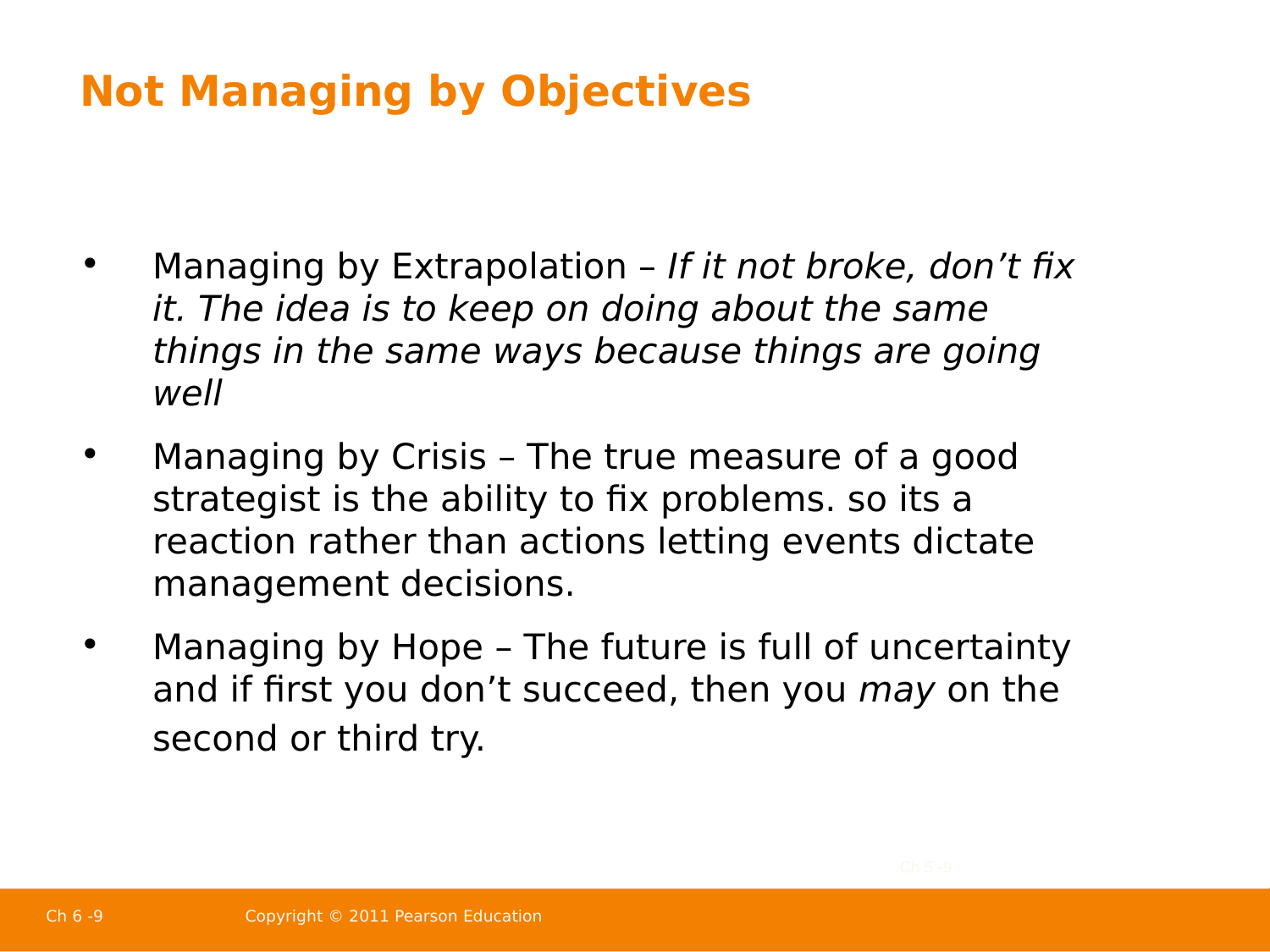

Not Managing by Objectives
Managing by Extrapolation – If it not broke, don’t fix it. The idea is to keep on doing about the same things in the same ways because things are going well
Managing by Crisis – The true measure of a good strategist is the ability to fix problems. so its a reaction rather than actions letting events dictate management decisions.
Managing by Hope – The future is full of uncertainty and if first you don’t succeed, then you may on the second or third try.
Ch 5 -9
Ch 6 -9
Copyright © 2011 Pearson Education